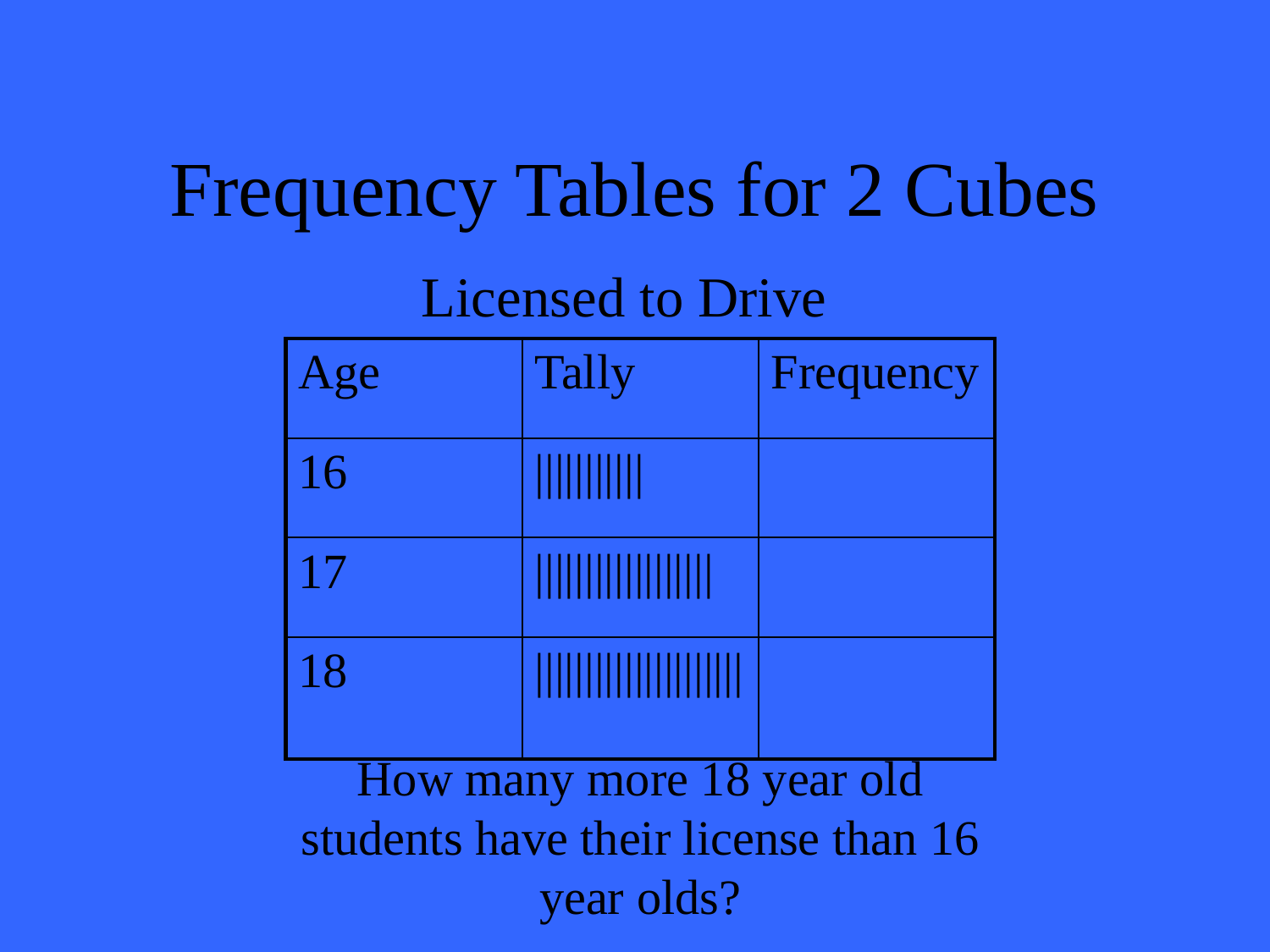

# Frequency Tables for 2 Cubes
Licensed to Drive

| Age | Tally | Frequency |
| --- | --- | --- |
| 16 | ||||||||||| |  |
| 17 | |||||||||||||||||| |  |
| 18 | ||||||||||||||||||||| |  |
How many more 18 year old students have their license than 16 year olds?